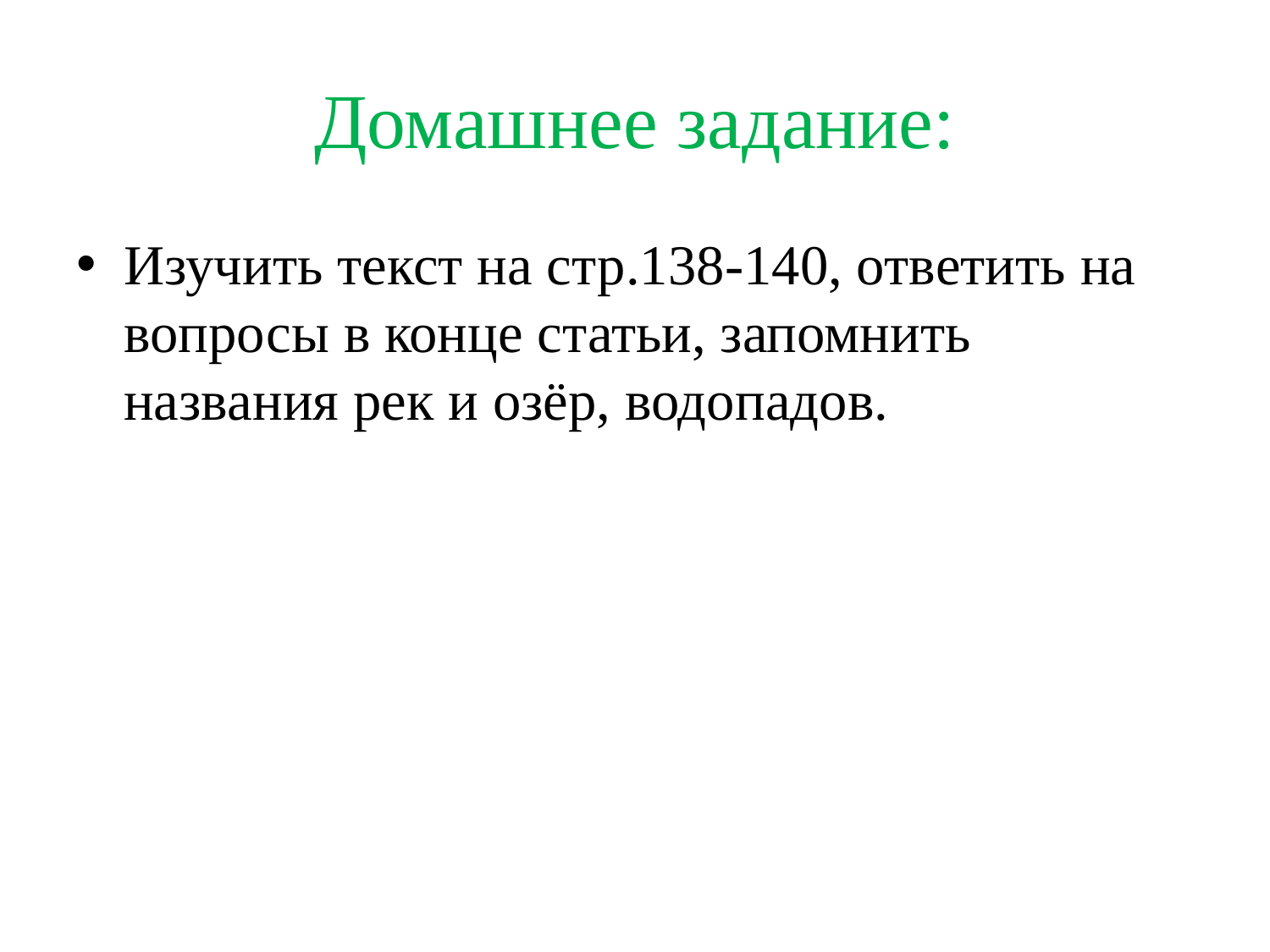

# Домашнее задание:
Изучить текст на стр.138-140, ответить на вопросы в конце статьи, запомнить названия рек и озёр, водопадов.